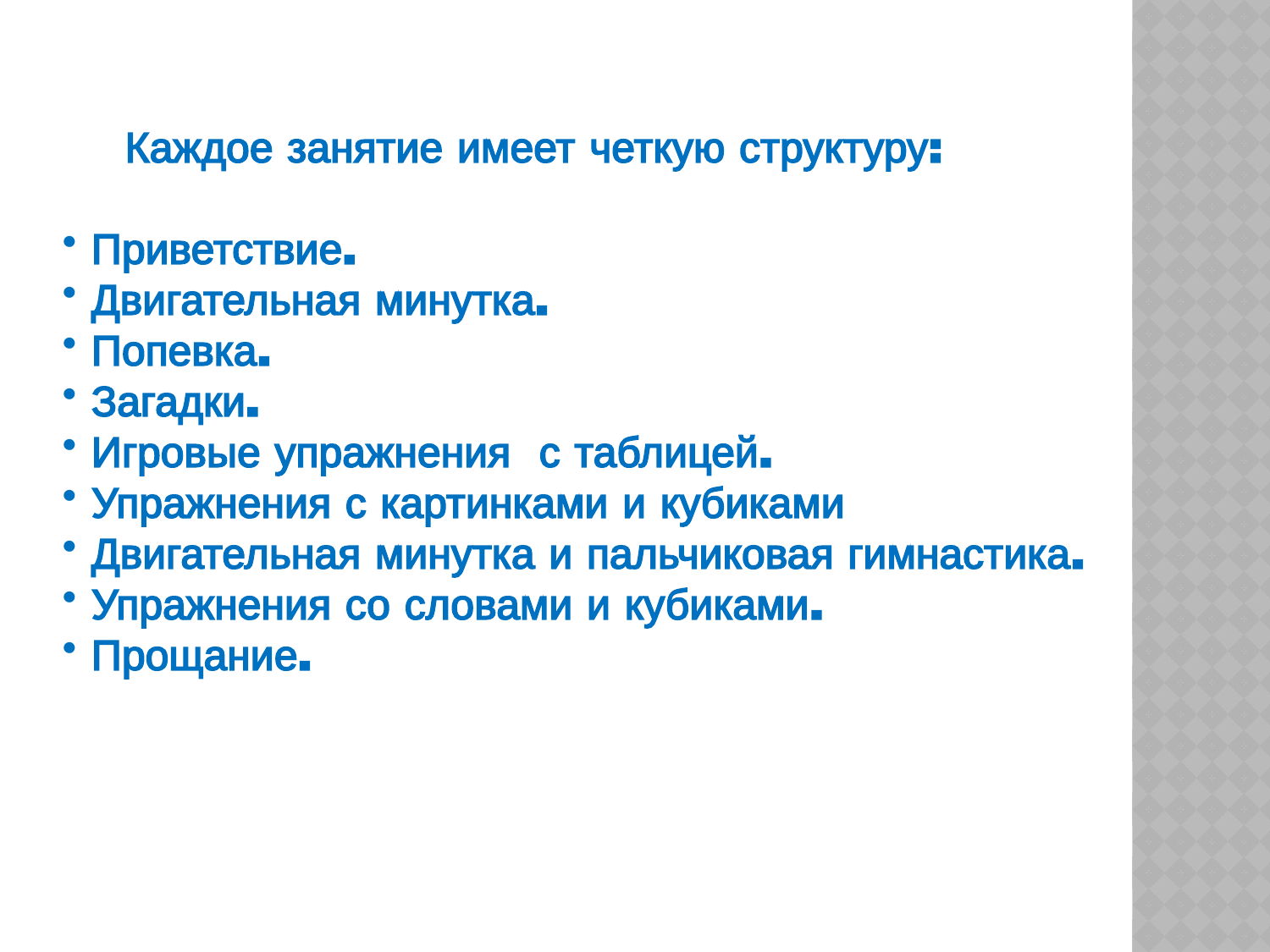

Каждое занятие имеет четкую структуру:

 Приветствие.
 Двигательная минутка.
 Попевка.
 Загадки.
 Игровые упражнения  с таблицей.
 Упражнения с картинками и кубиками
 Двигательная минутка и пальчиковая гимнастика.
 Упражнения со словами и кубиками.
 Прощание.